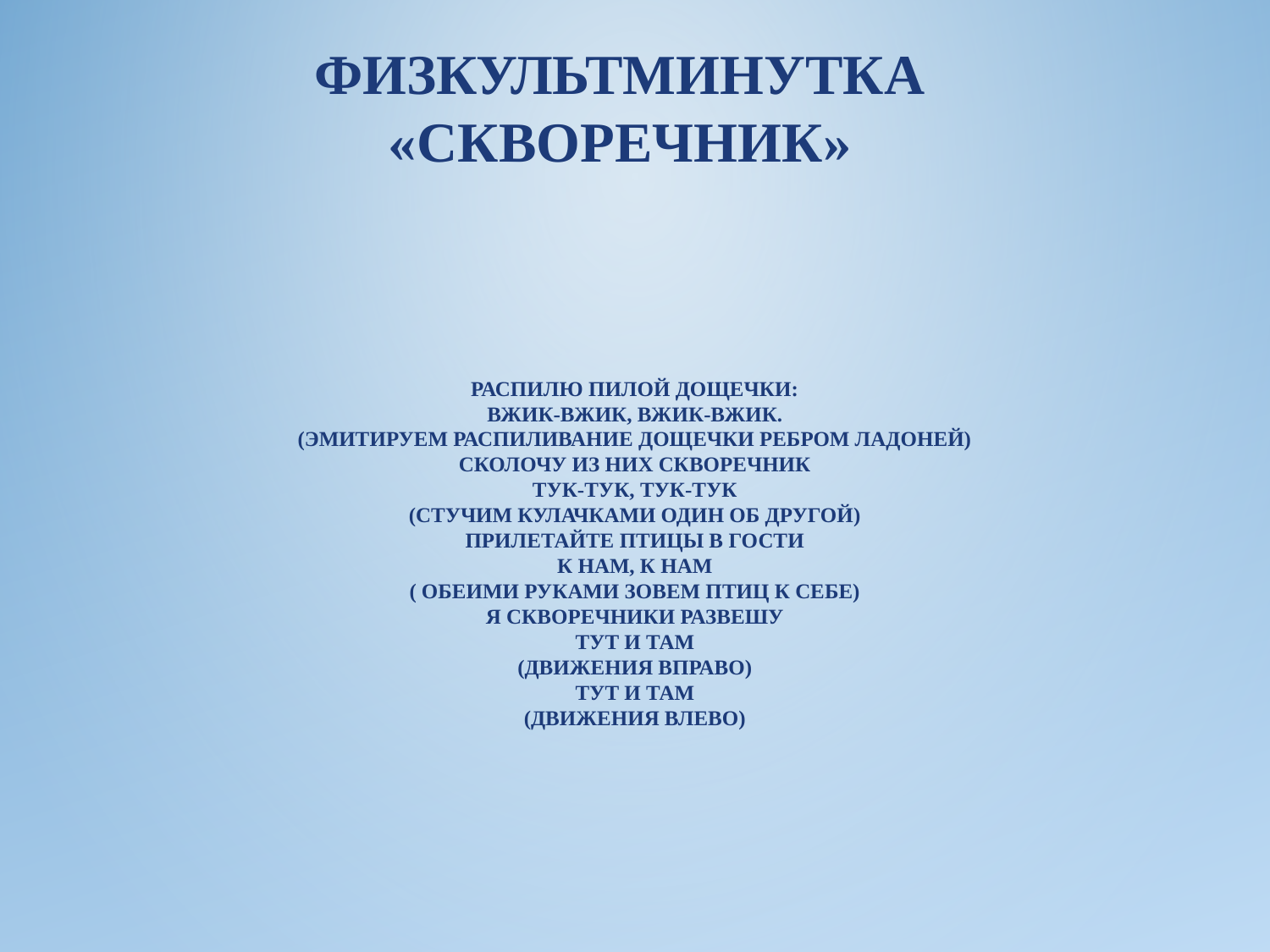

Физкультминутка «Скворечник»
Распилю пилой дощечки:
Вжик-вжик, вжик-вжик.
(эмитируем распиливание дощечки ребром ладоней)
Сколочу из них скворечник
Тук-тук, тук-тук
(стучим кулачками один об другой)
Прилетайте птицы в гости
К нам, к нам
( обеими руками зовем птиц к себе)
Я скворечники развешу
Тут и там
(движения вправо)
Тут и там
(движения влево)